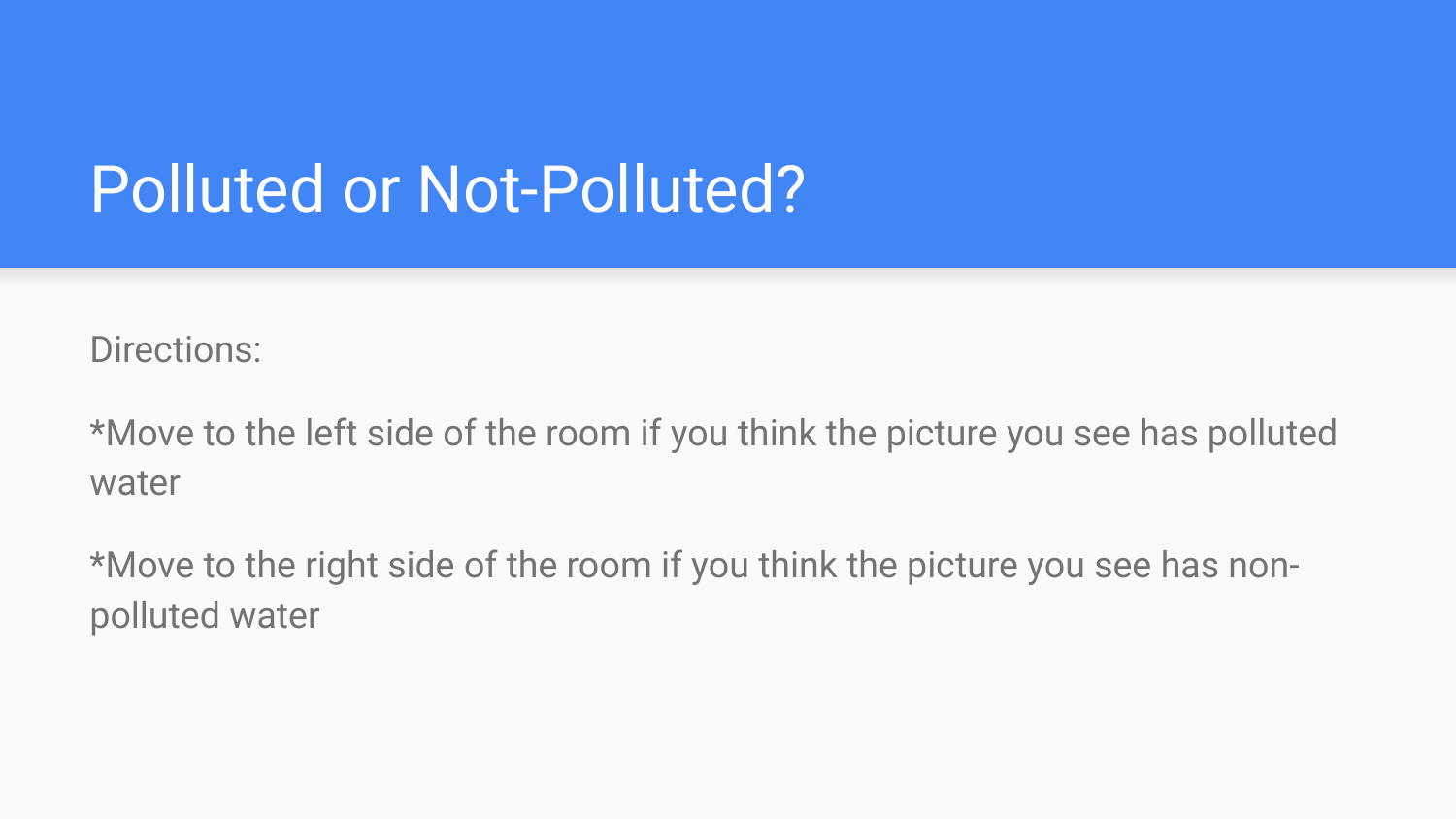

# Polluted or Not-Polluted?
Directions:
*Move to the left side of the room if you think the picture you see has polluted water
*Move to the right side of the room if you think the picture you see has non-polluted water